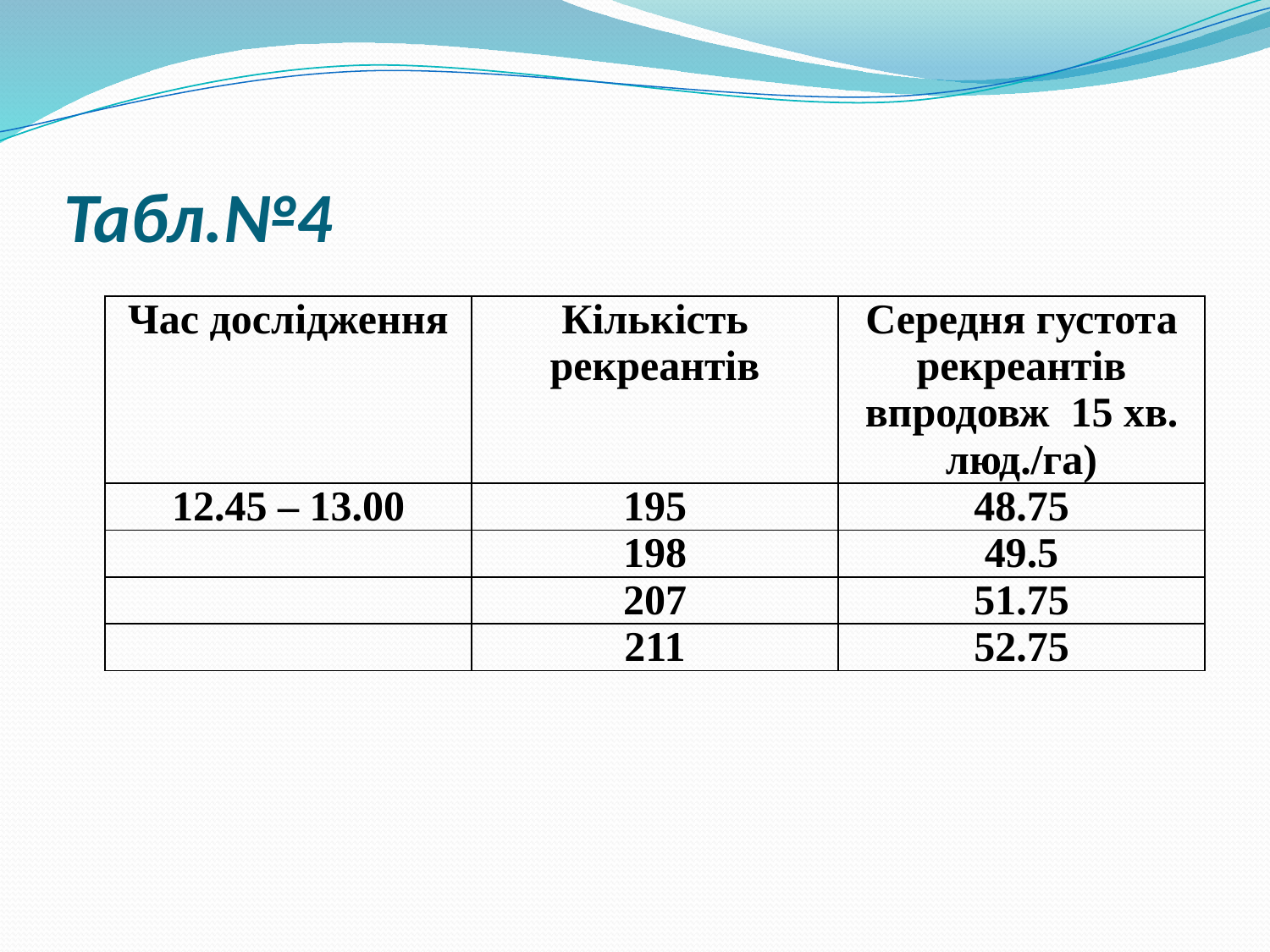

# Табл.№4

| Час дослідження | Кількість рекреантів | Середня густота рекреантів впродовж 15 хв. люд./га) |
| --- | --- | --- |
| 12.45 – 13.00 | 195 | 48.75 |
|  | 198 | 49.5 |
|  | 207 | 51.75 |
|  | 211 | 52.75 |